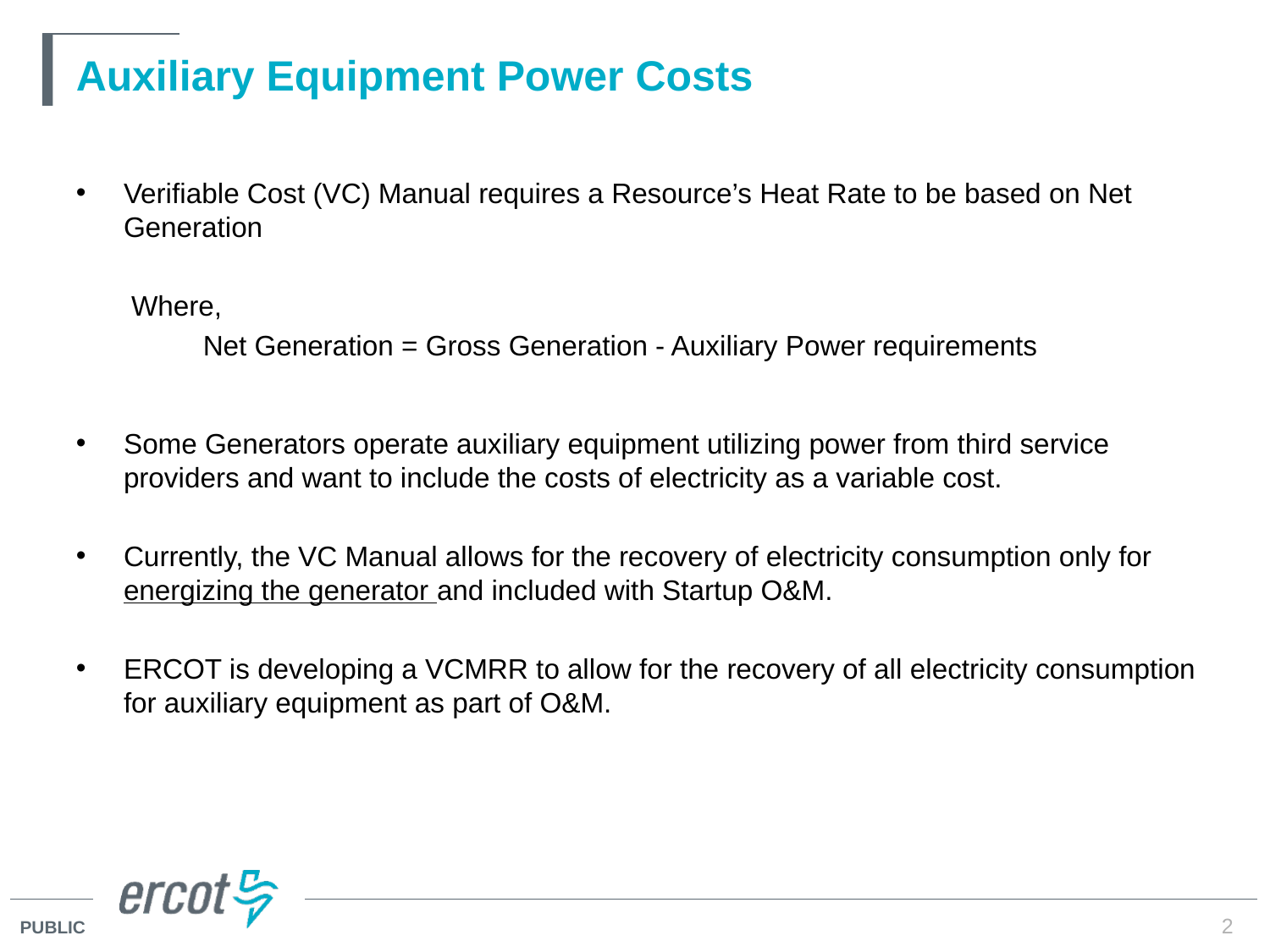

# Auxiliary Equipment Power Costs
Verifiable Cost (VC) Manual requires a Resource’s Heat Rate to be based on Net Generation

 Where,
	Net Generation = Gross Generation - Auxiliary Power requirements

Some Generators operate auxiliary equipment utilizing power from third service providers and want to include the costs of electricity as a variable cost.

Currently, the VC Manual allows for the recovery of electricity consumption only for energizing the generator and included with Startup O&M.

ERCOT is developing a VCMRR to allow for the recovery of all electricity consumption for auxiliary equipment as part of O&M.

2